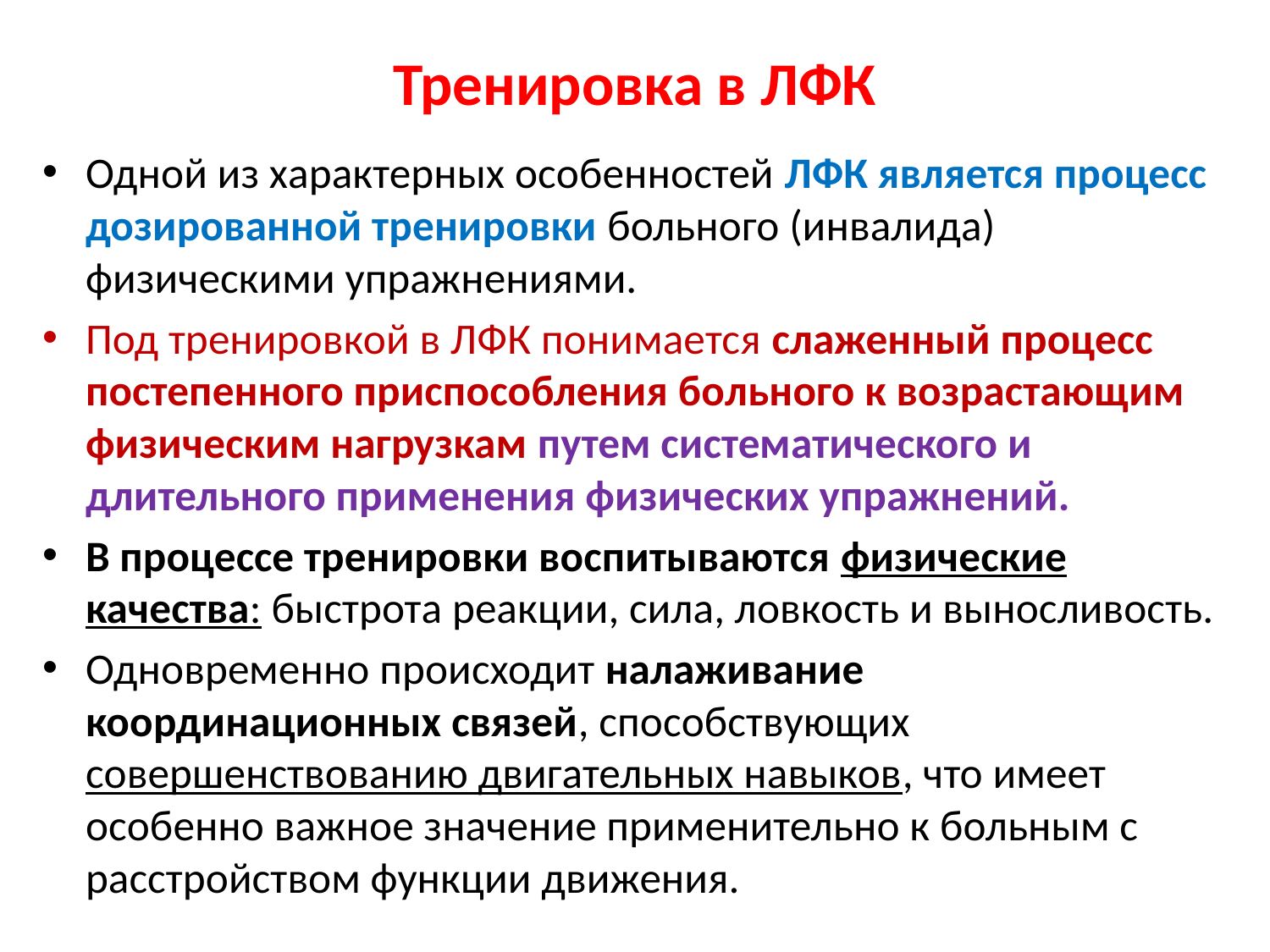

# Тренировка в ЛФК
Одной из характерных особенностей ЛФК является процесс дозированной тренировки больного (инвалида) физическими упражнениями.
Под тренировкой в ЛФК понимается слаженный процесс постепенного приспособления больного к возрастающим физическим нагрузкам путем систематического и длительного применения физических упражнений.
В процессе тренировки воспитываются физические качества: быстрота реакции, сила, ловкость и выносливость.
Одновременно происходит налаживание координационных связей, способствующих совершенствованию двигательных навыков, что имеет особенно важное значение применительно к больным с расстройством функции движения.